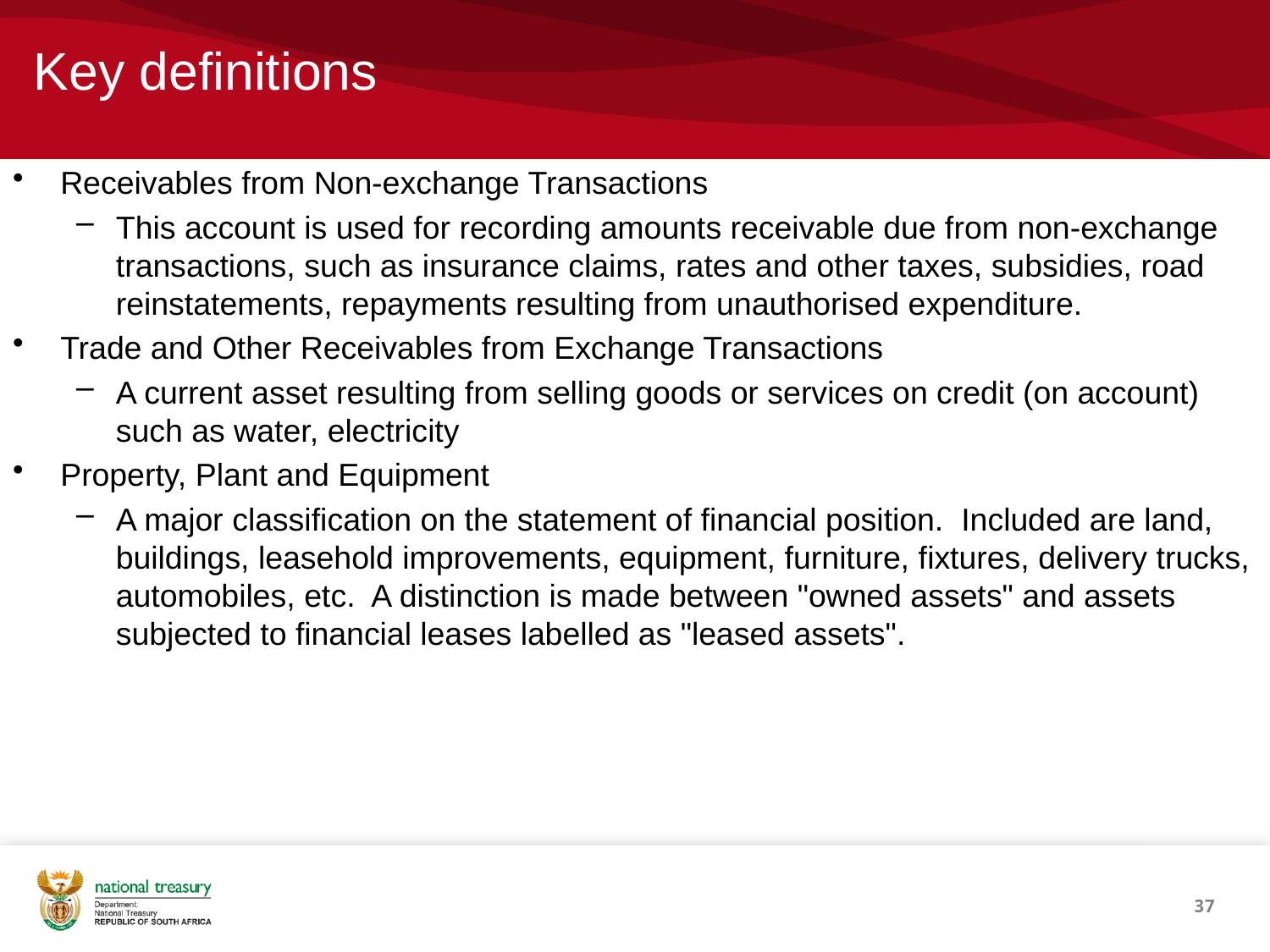

# Key definitions
Receivables from Non-exchange Transactions
This account is used for recording amounts receivable due from non-exchange transactions, such as insurance claims, rates and other taxes, subsidies, road reinstatements, repayments resulting from unauthorised expenditure.
Trade and Other Receivables from Exchange Transactions
A current asset resulting from selling goods or services on credit (on account) such as water, electricity
Property, Plant and Equipment
A major classification on the statement of financial position.  Included are land, buildings, leasehold improvements, equipment, furniture, fixtures, delivery trucks, automobiles, etc.  A distinction is made between "owned assets" and assets subjected to financial leases labelled as "leased assets".
37